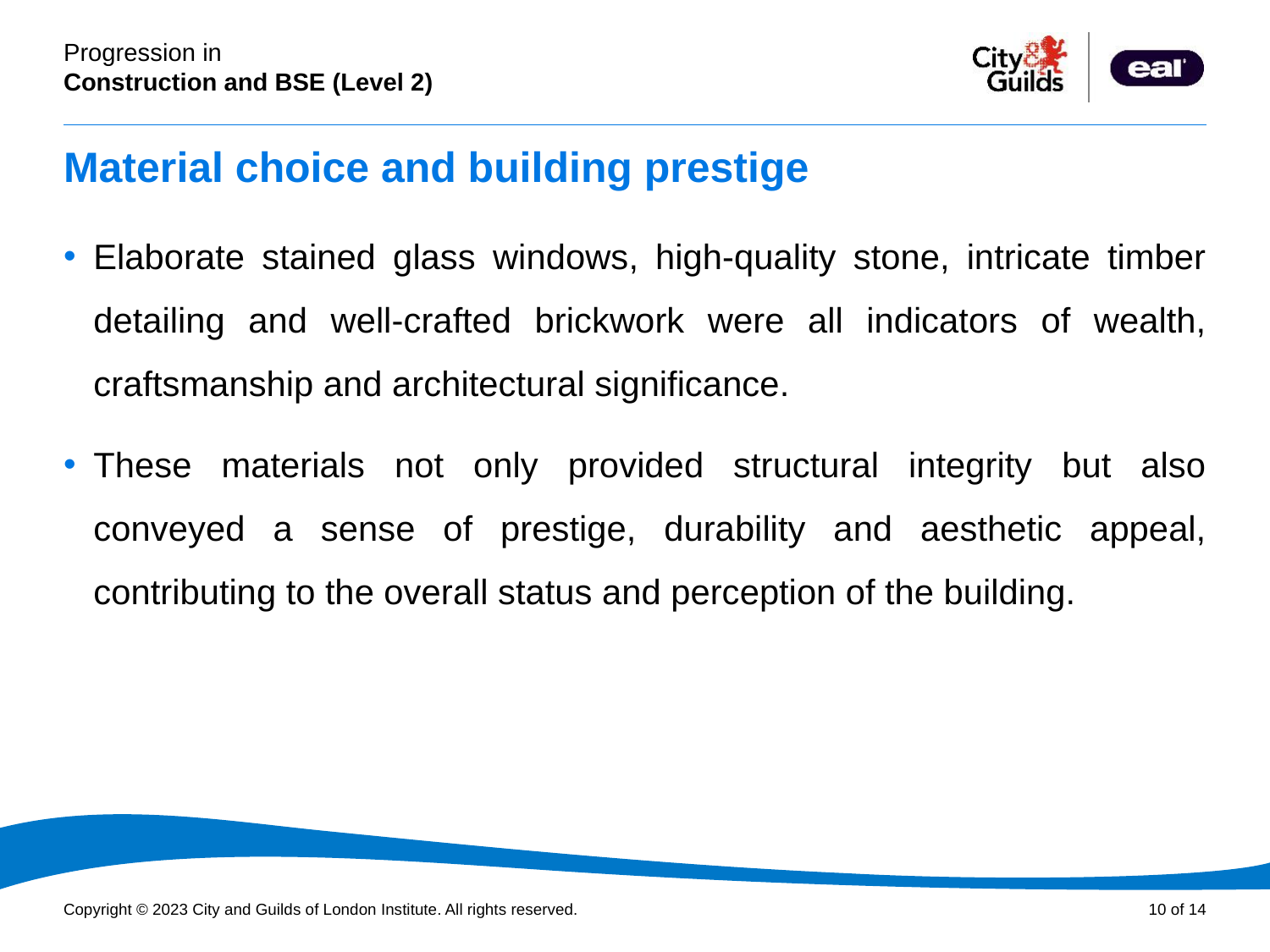

# Material choice and building prestige
Elaborate stained glass windows, high-quality stone, intricate timber detailing and well-crafted brickwork were all indicators of wealth, craftsmanship and architectural significance.
These materials not only provided structural integrity but also conveyed a sense of prestige, durability and aesthetic appeal, contributing to the overall status and perception of the building.